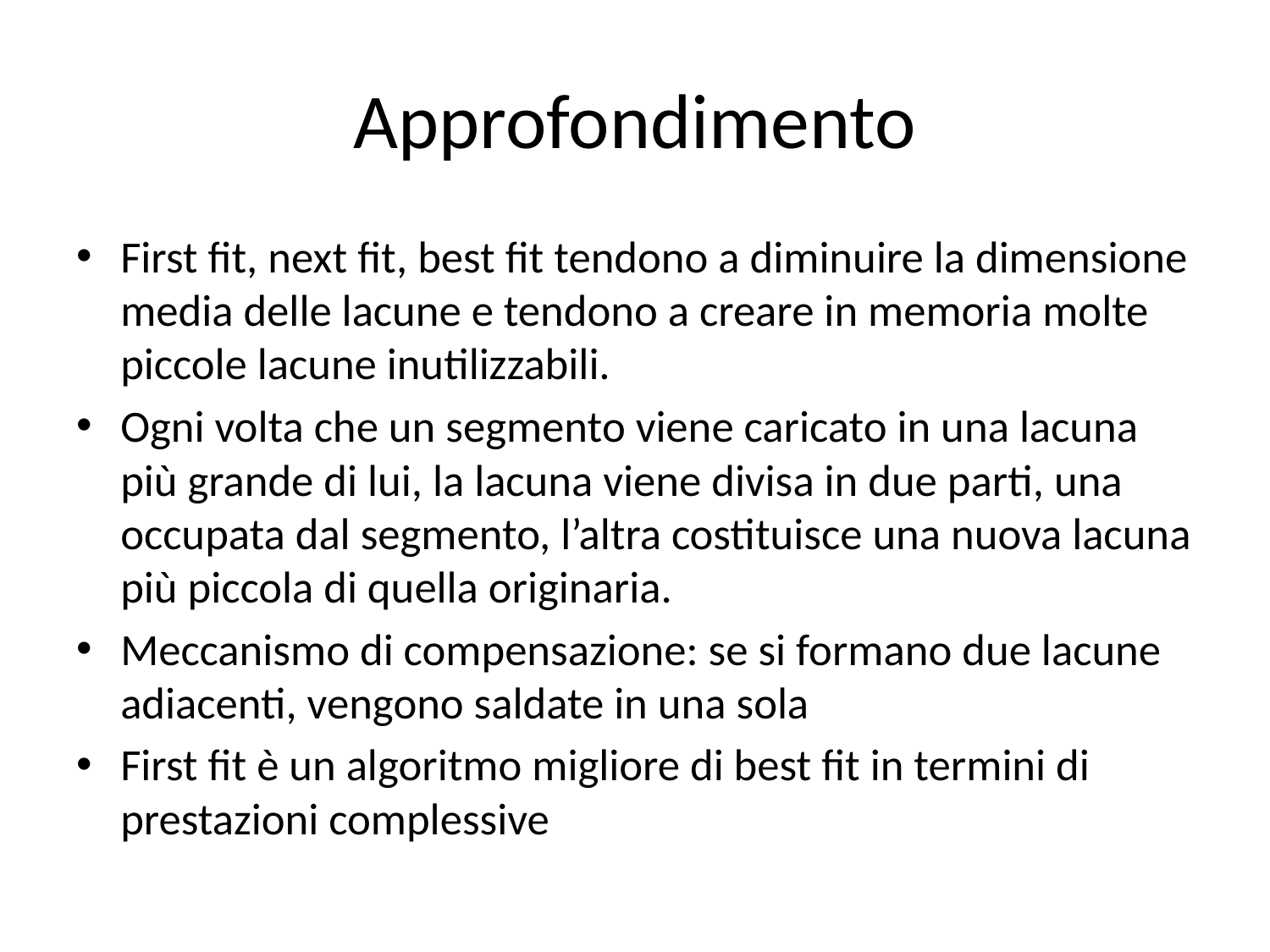

# Approfondimento
First fit, next fit, best fit tendono a diminuire la dimensione media delle lacune e tendono a creare in memoria molte piccole lacune inutilizzabili.
Ogni volta che un segmento viene caricato in una lacuna più grande di lui, la lacuna viene divisa in due parti, una occupata dal segmento, l’altra costituisce una nuova lacuna più piccola di quella originaria.
Meccanismo di compensazione: se si formano due lacune adiacenti, vengono saldate in una sola
First fit è un algoritmo migliore di best fit in termini di prestazioni complessive